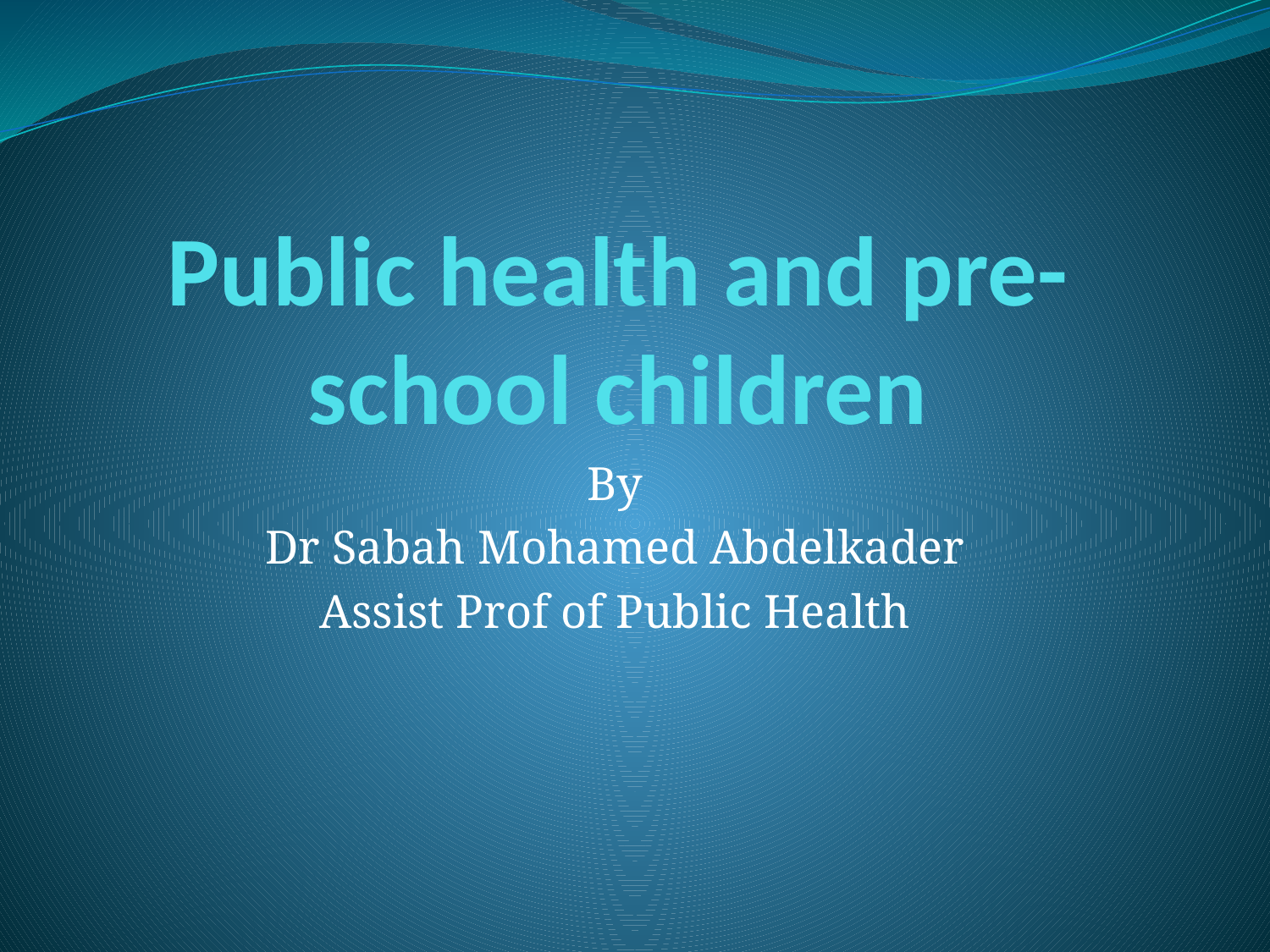

# Public health and pre-school children
By
Dr Sabah Mohamed Abdelkader
Assist Prof of Public Health